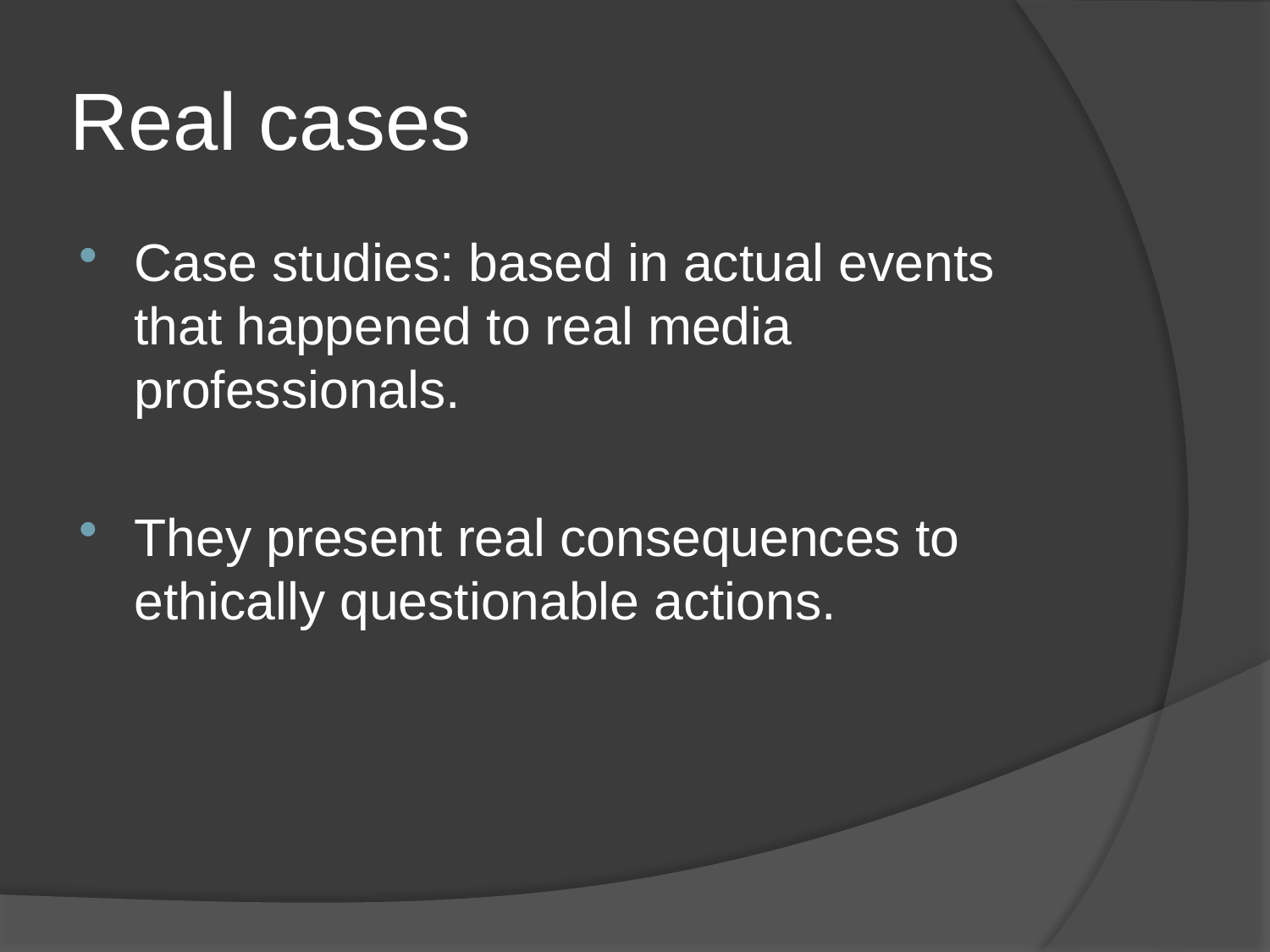

# Real cases
Case studies: based in actual events that happened to real media professionals.

They present real consequences to ethically questionable actions.